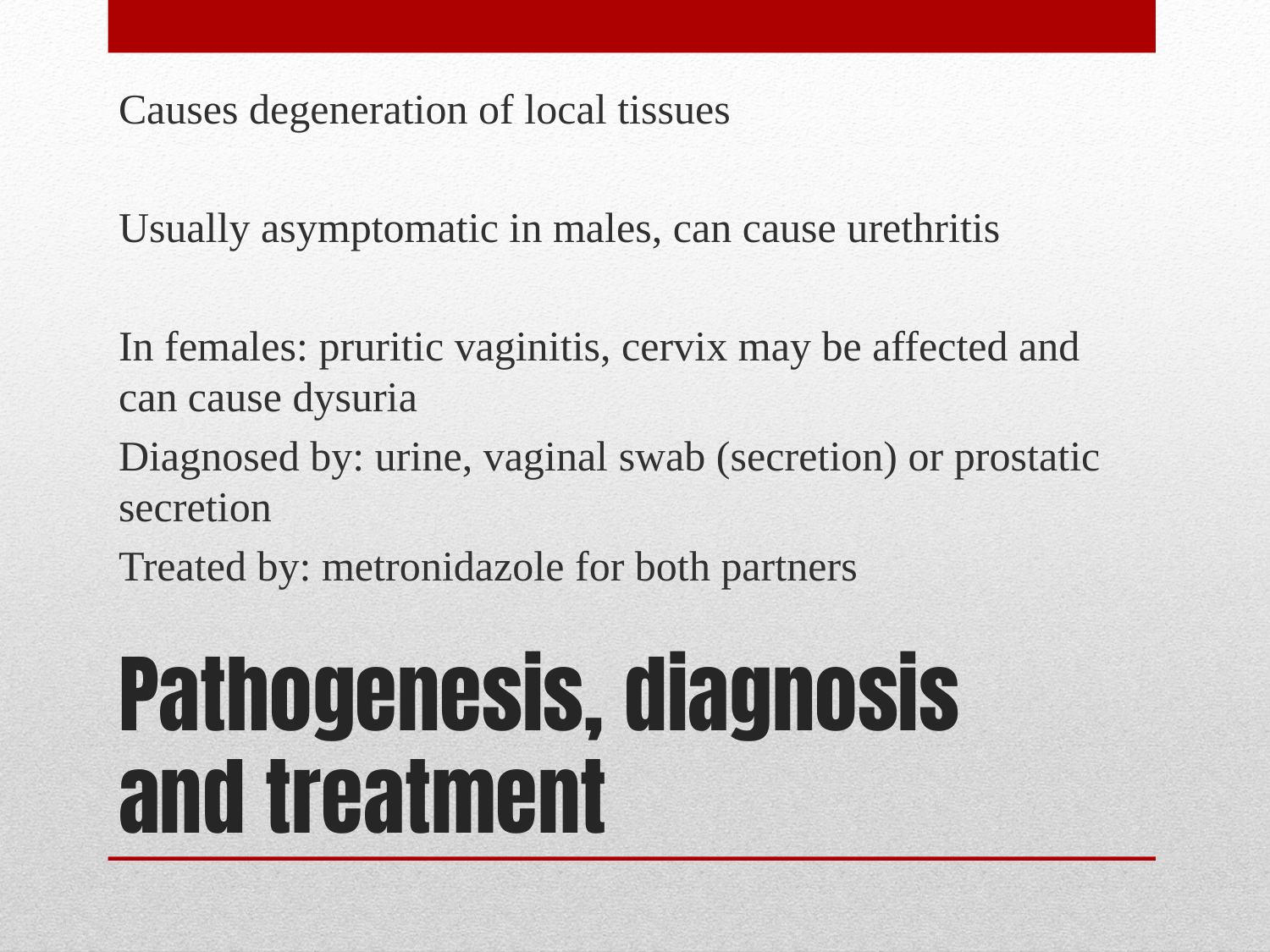

Causes degeneration of local tissues

Usually asymptomatic in males, can cause urethritis

In females: pruritic vaginitis, cervix may be affected and can cause dysuria
Diagnosed by: urine, vaginal swab (secretion) or prostatic secretion
Treated by: metronidazole for both partners

# Pathogenesis, diagnosis and treatment